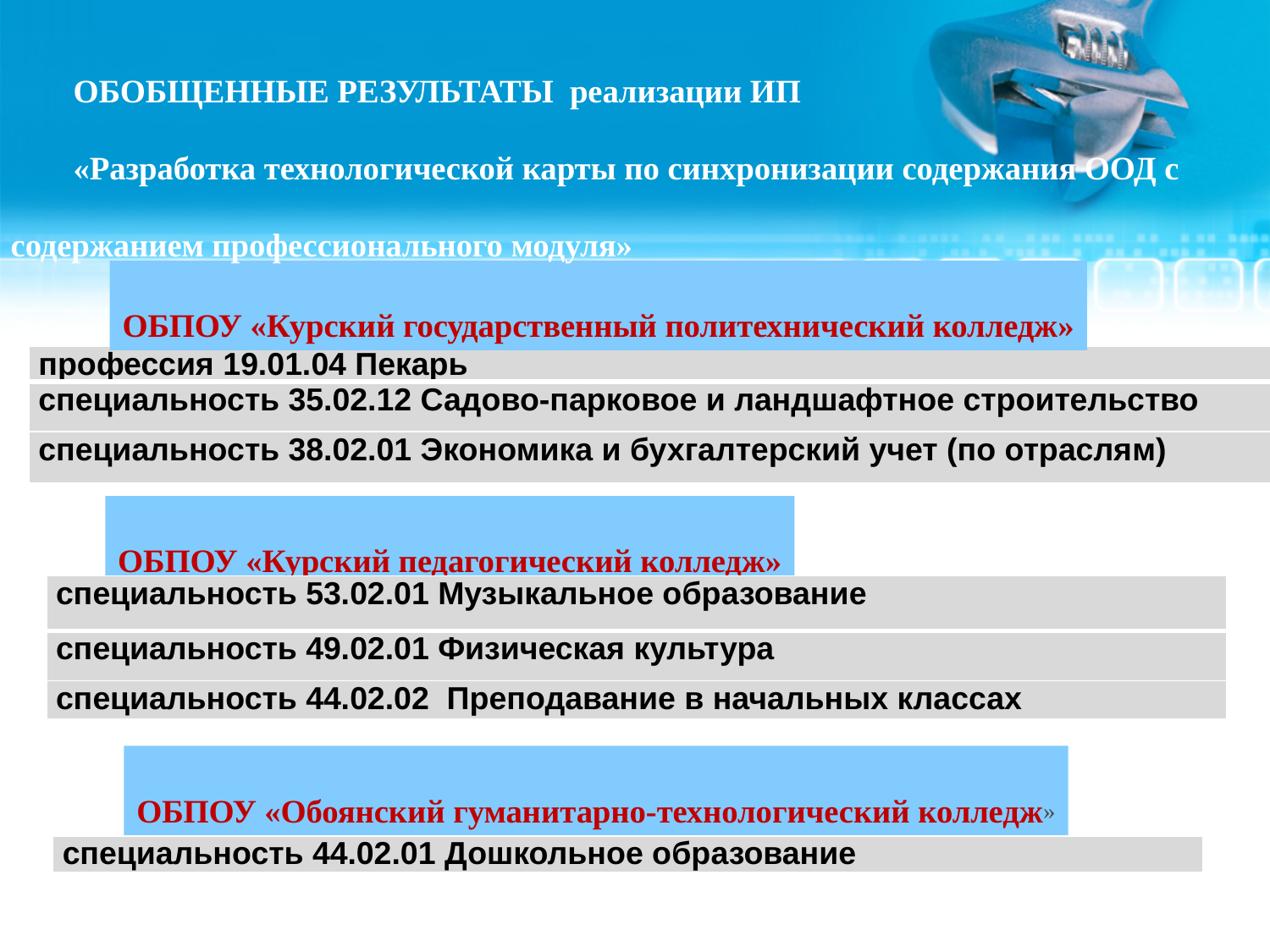

ОБОБЩЕННЫЕ РЕЗУЛЬТАТЫ  реализации ИП
«Разработка технологической карты по синхронизации содержания ООД с содержанием профессионального модуля»
ОБПОУ «Курский государственный политехнический колледж»
| профессия 19.01.04 Пекарь |
| --- |
| специальность 35.02.12 Садово-парковое и ландшафтное строительство |
| специальность 38.02.01 Экономика и бухгалтерский учет (по отраслям) |
ОБПОУ «Курский педагогический колледж»
| специальность 53.02.01 Музыкальное образование |
| --- |
| специальность 49.02.01 Физическая культура |
| специальность 44.02.02 Преподавание в начальных классах |
ОБПОУ «Обоянский гуманитарно-технологический колледж»
| специальность 44.02.01 Дошкольное образование |
| --- |